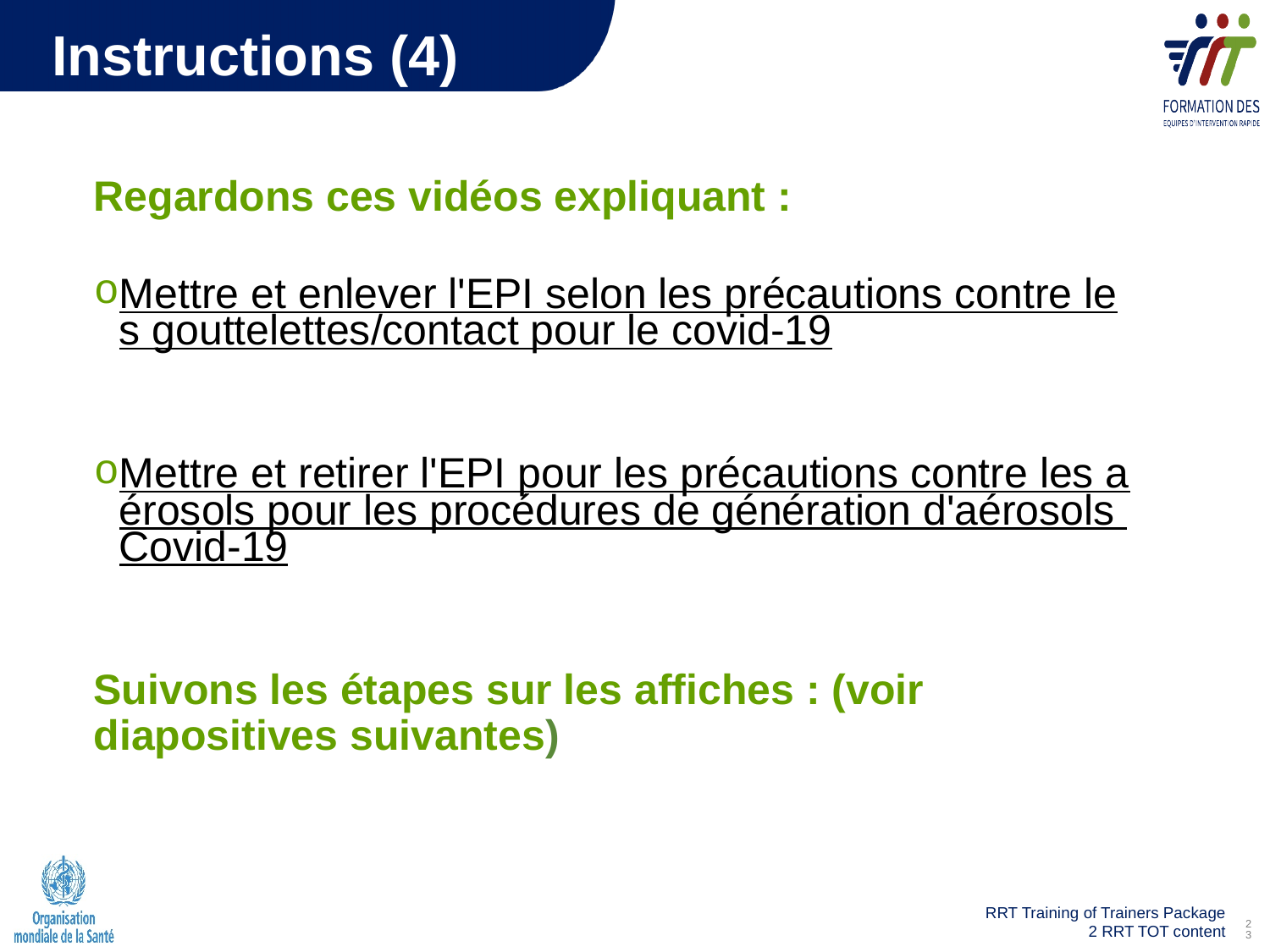

Instructions (4)
Regardons ces vidéos expliquant :

Mettre et enlever l'EPI selon les précautions contre les gouttelettes/contact pour le covid-19

Mettre et retirer l'EPI pour les précautions contre les aérosols pour les procédures de génération d'aérosols Covid-19

Suivons les étapes sur les affiches : (voir diapositives suivantes)